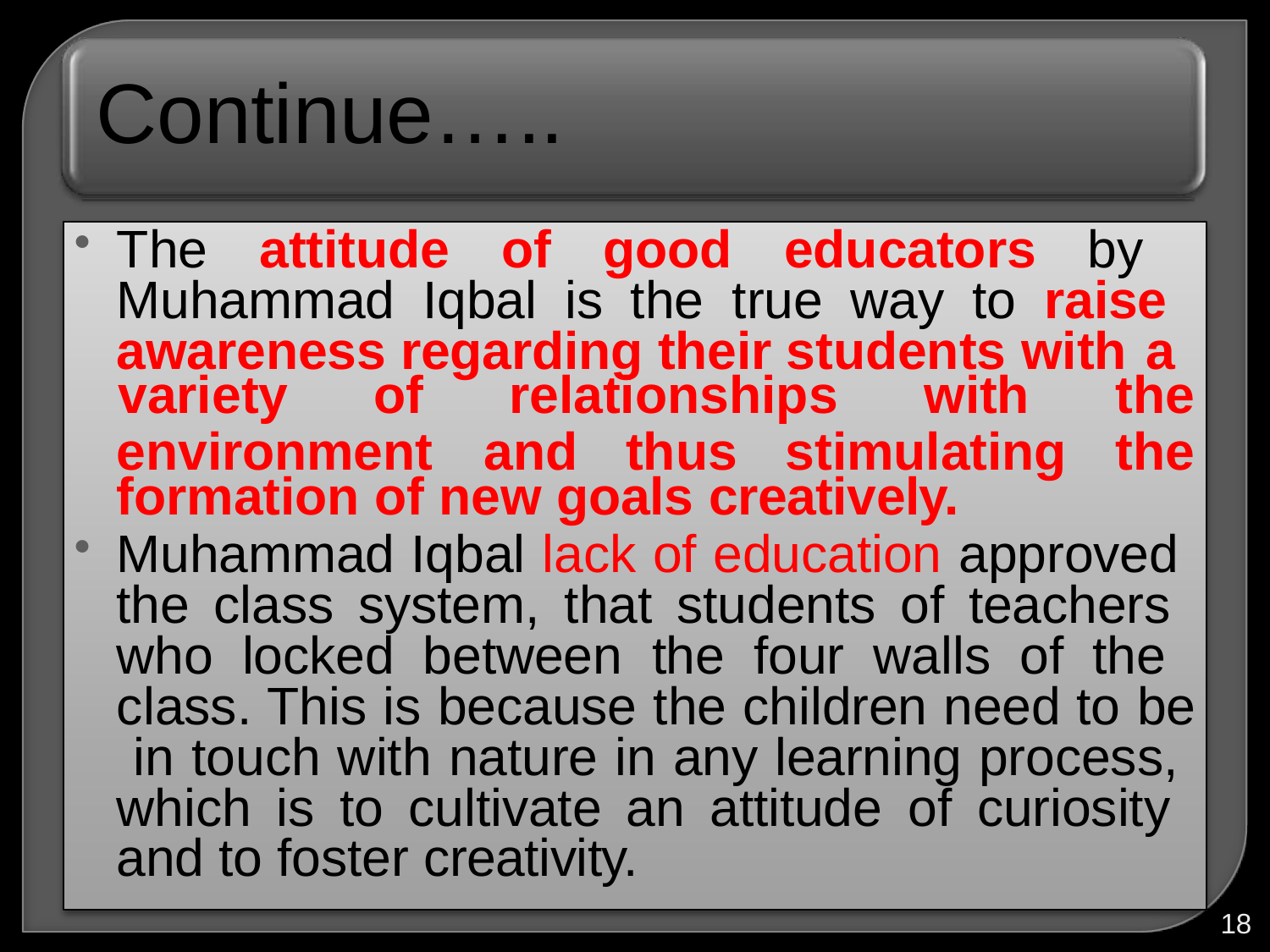

# Continue…..

The attitude of good educators by  Muhammad Iqbal is the true way to raise  awareness regarding their students with a

variety	of	relationships	with	the
the
environment	and	thus	stimulating
formation of new goals creatively.
Muhammad Iqbal lack of education approved  the class system, that students of teachers  who locked between the four walls of the  class. This is because the children need to be  in touch with nature in any learning process,  which is to cultivate an attitude of curiosity  and to foster creativity.
18